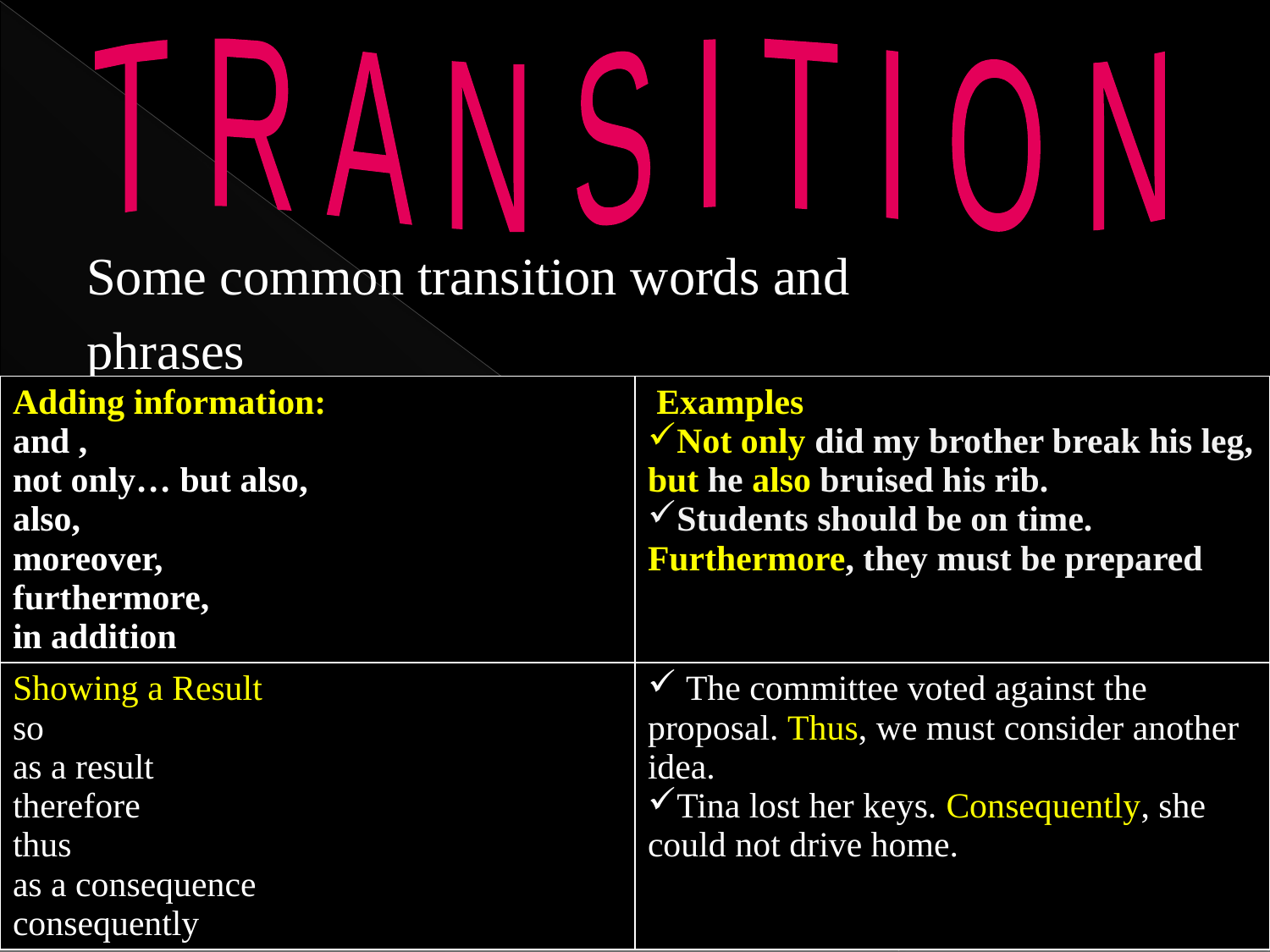

T R A N S I T I O N
Some common transition words and
phrases

| Adding information: and , not only… but also, also, moreover, furthermore, in addition | Examples Not only did my brother break his leg, but he also bruised his rib. Students should be on time. Furthermore, they must be prepared |
| --- | --- |
| Showing a Result so as a result therefore thus as a consequence consequently | The committee voted against the proposal. Thus, we must consider another idea. Tina lost her keys. Consequently, she could not drive home. |